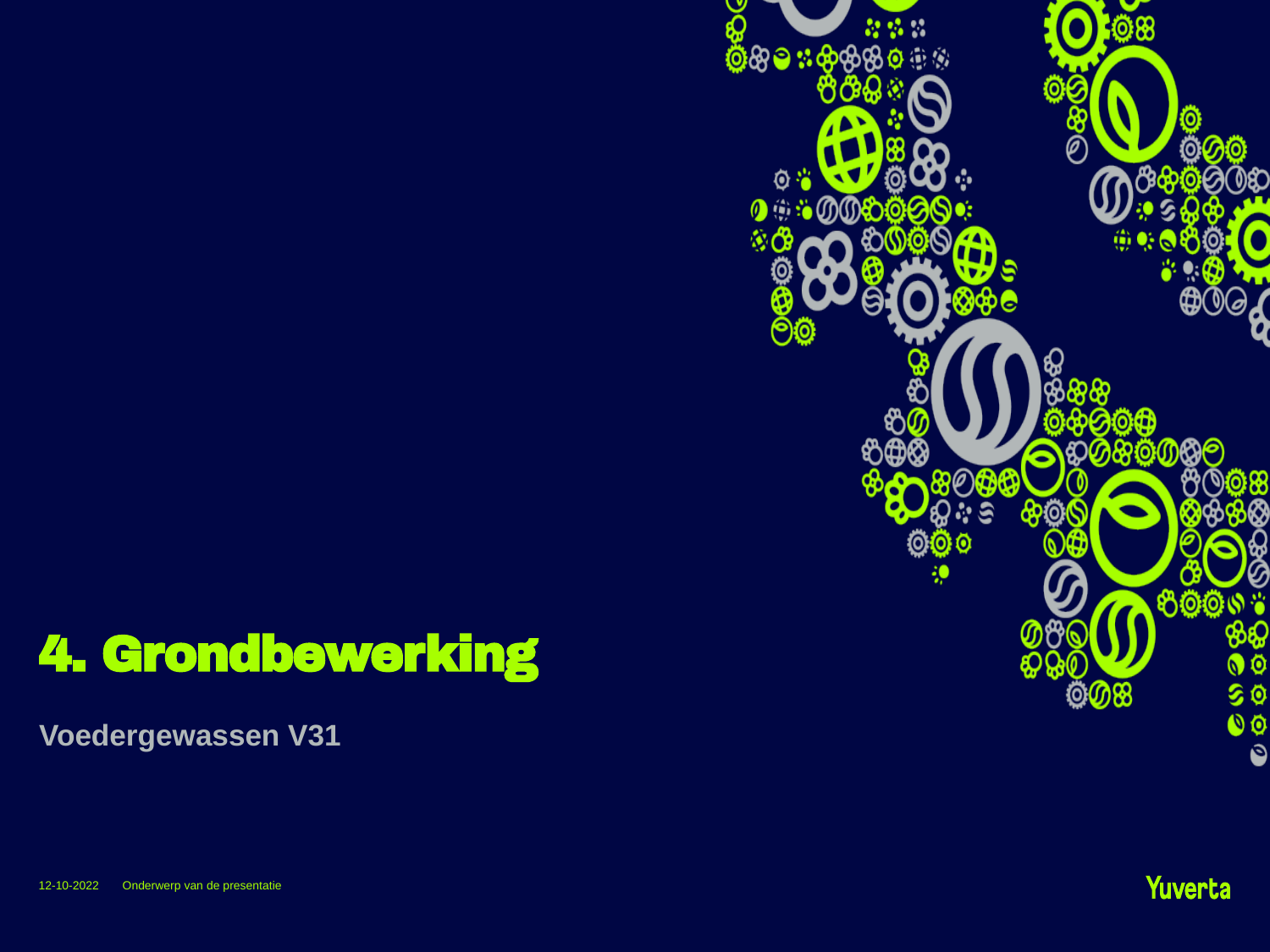

# 4. Grondbewerking
Voedergewassen V31
12-10-2022
Onderwerp van de presentatie